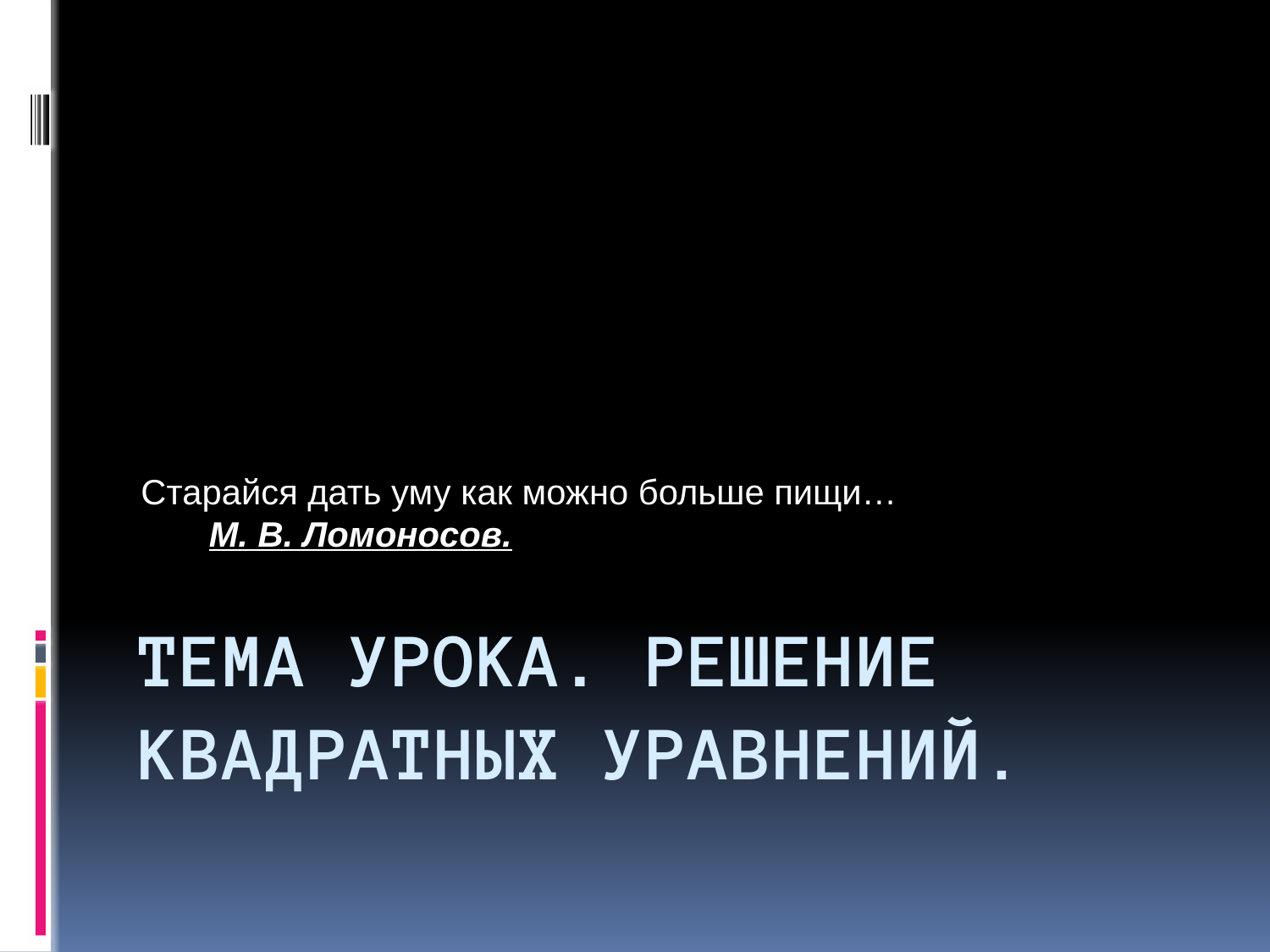

Старайся дать уму как можно больше пищи…
       М. В. Ломоносов.

# Тема урока. Решение квадратных уравнений.